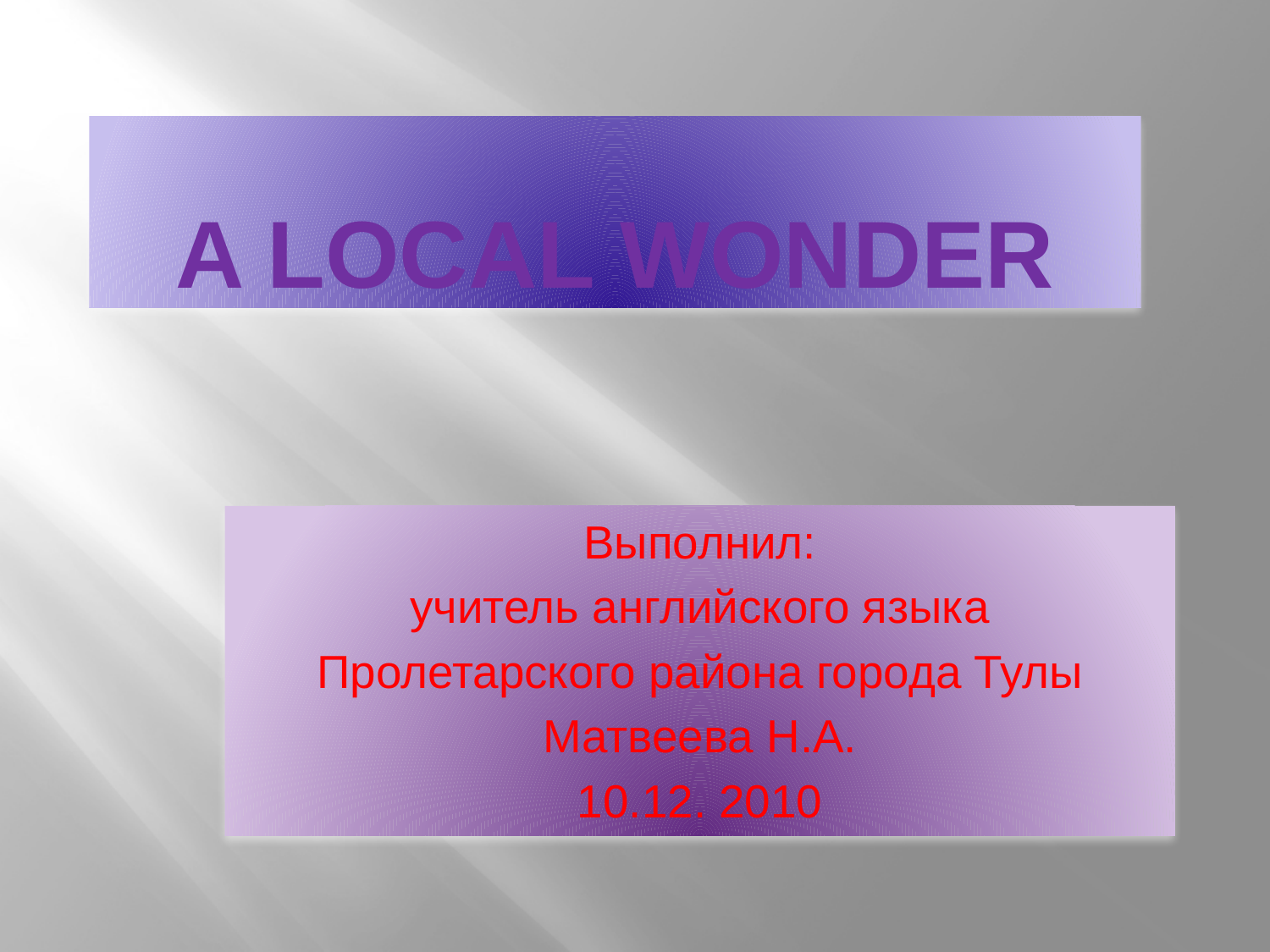

# A Local Wonder
Выполнил:
учитель английского языка
Пролетарского района города Тулы
Матвеева Н.А.
10.12. 2010